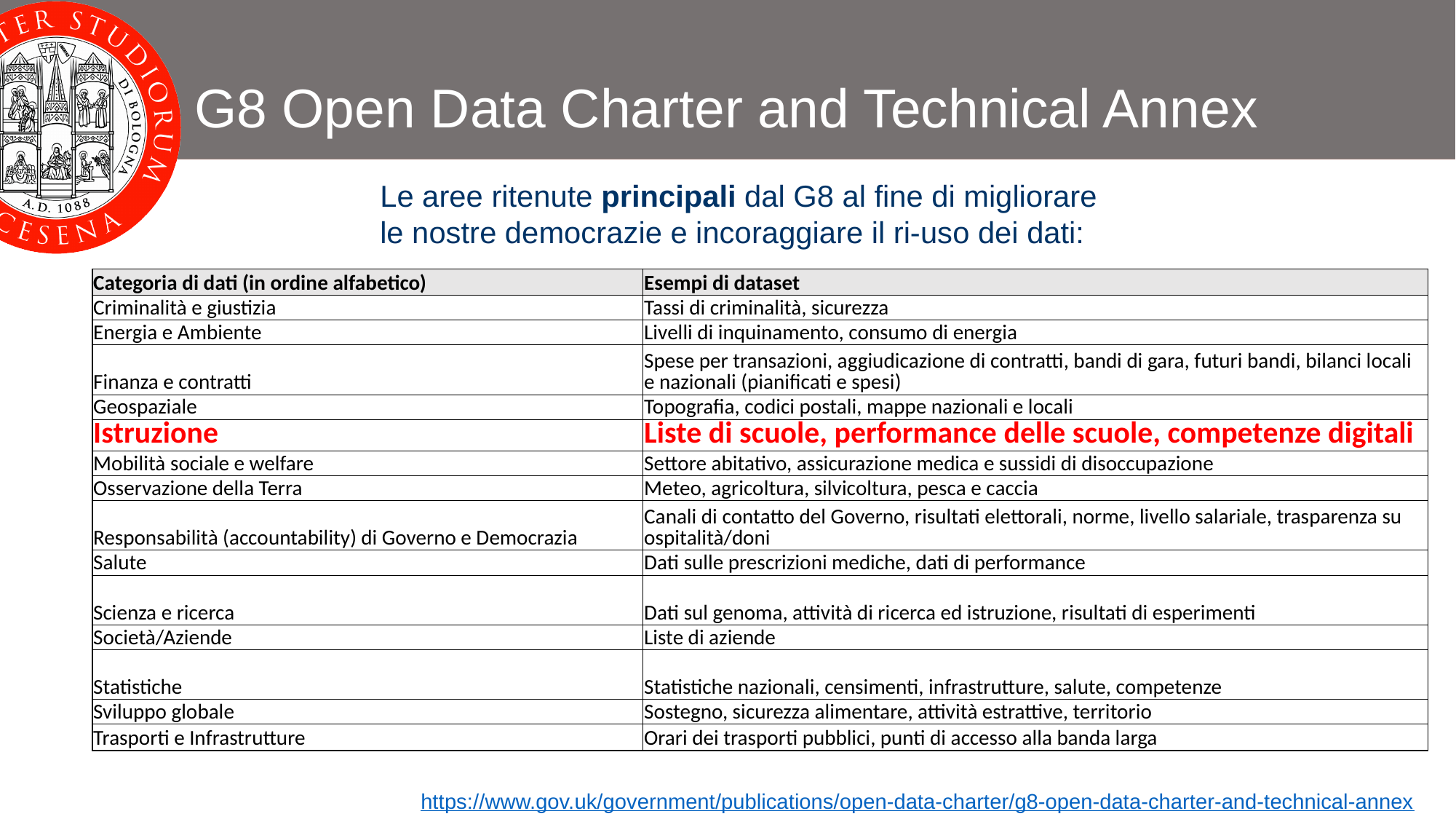

# G8 Open Data Charter and Technical Annex
Le aree ritenute principali dal G8 al fine di migliorare le nostre democrazie e incoraggiare il ri-uso dei dati:
| Categoria di dati (in ordine alfabetico) | Esempi di dataset |
| --- | --- |
| Criminalità e giustizia | Tassi di criminalità, sicurezza |
| Energia e Ambiente | Livelli di inquinamento, consumo di energia |
| Finanza e contratti | Spese per transazioni, aggiudicazione di contratti, bandi di gara, futuri bandi, bilanci locali e nazionali (pianificati e spesi) |
| Geospaziale | Topografia, codici postali, mappe nazionali e locali |
| Istruzione | Liste di scuole, performance delle scuole, competenze digitali |
| Mobilità sociale e welfare | Settore abitativo, assicurazione medica e sussidi di disoccupazione |
| Osservazione della Terra | Meteo, agricoltura, silvicoltura, pesca e caccia |
| Responsabilità (accountability) di Governo e Democrazia | Canali di contatto del Governo, risultati elettorali, norme, livello salariale, trasparenza su ospitalità/doni |
| Salute | Dati sulle prescrizioni mediche, dati di performance |
| Scienza e ricerca | Dati sul genoma, attività di ricerca ed istruzione, risultati di esperimenti |
| Società/Aziende | Liste di aziende |
| Statistiche | Statistiche nazionali, censimenti, infrastrutture, salute, competenze |
| Sviluppo globale | Sostegno, sicurezza alimentare, attività estrattive, territorio |
| Trasporti e Infrastrutture | Orari dei trasporti pubblici, punti di accesso alla banda larga |
https://www.gov.uk/government/publications/open-data-charter/g8-open-data-charter-and-technical-annex